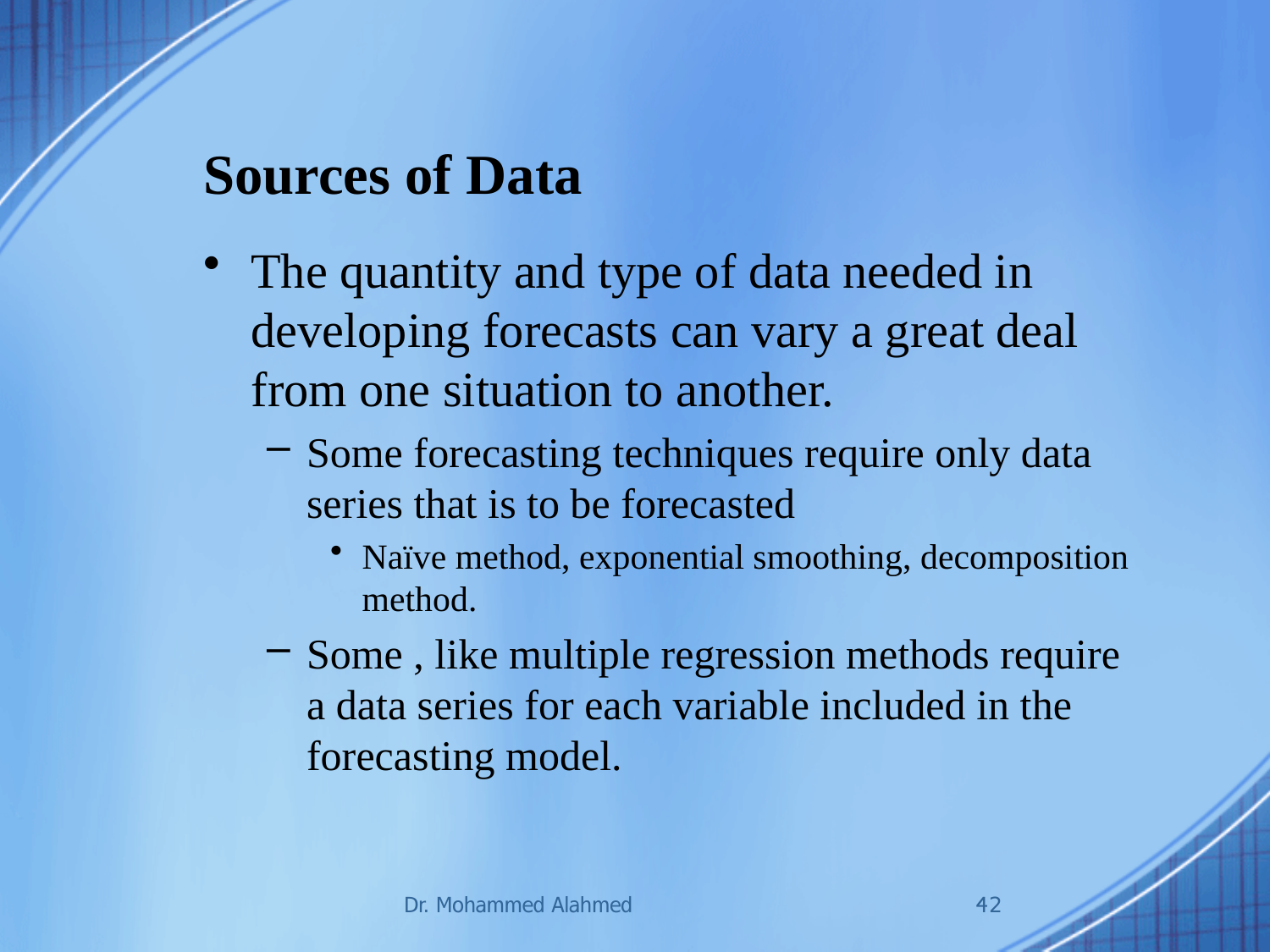

# Sources of Data
The quantity and type of data needed in developing forecasts can vary a great deal from one situation to another.
Some forecasting techniques require only data series that is to be forecasted
Naïve method, exponential smoothing, decomposition method.
Some , like multiple regression methods require a data series for each variable included in the forecasting model.
Dr. Mohammed Alahmed
42